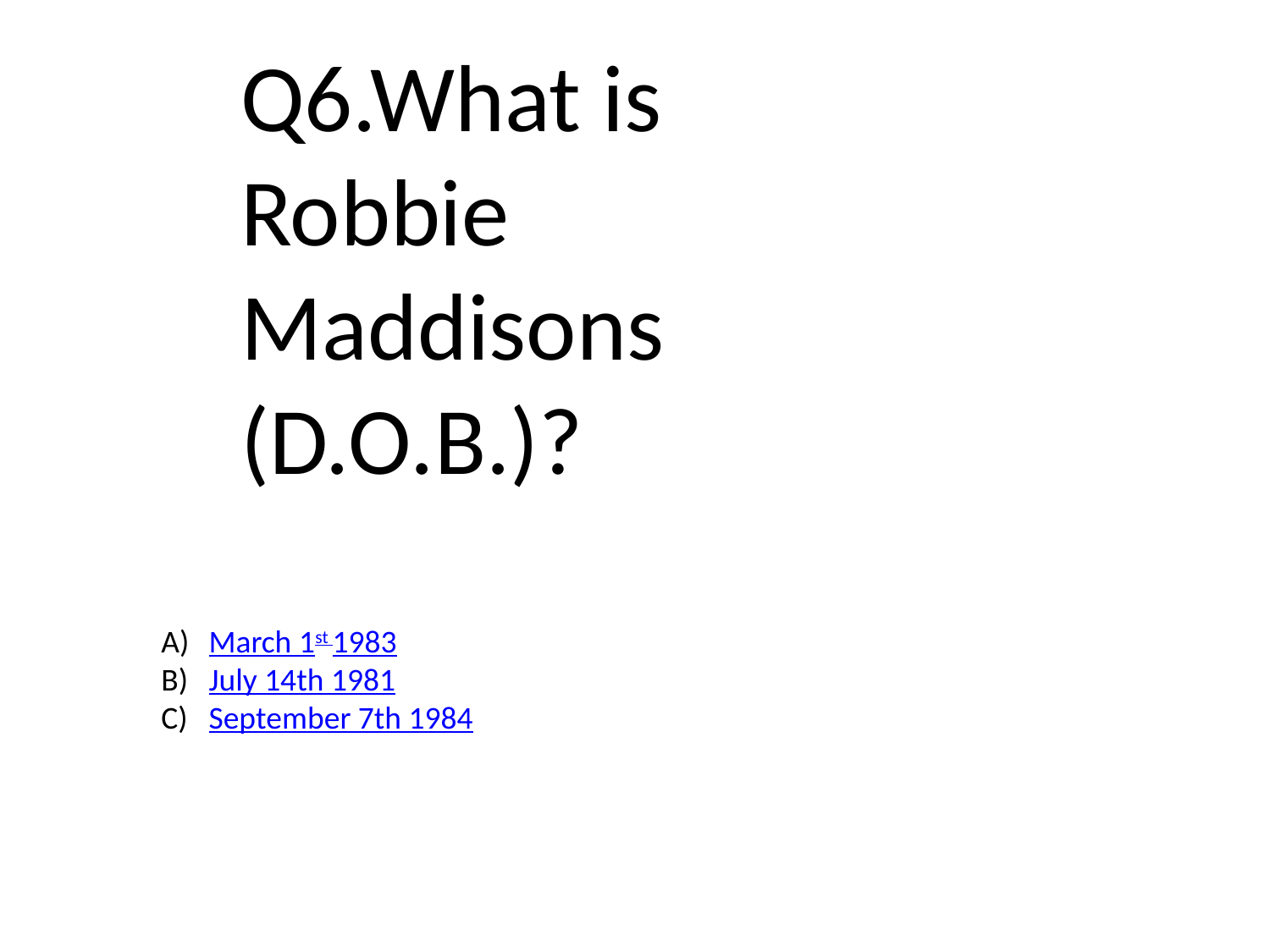

Q6.What is Robbie Maddisons (D.O.B.)?
March 1st 1983
July 14th 1981
September 7th 1984